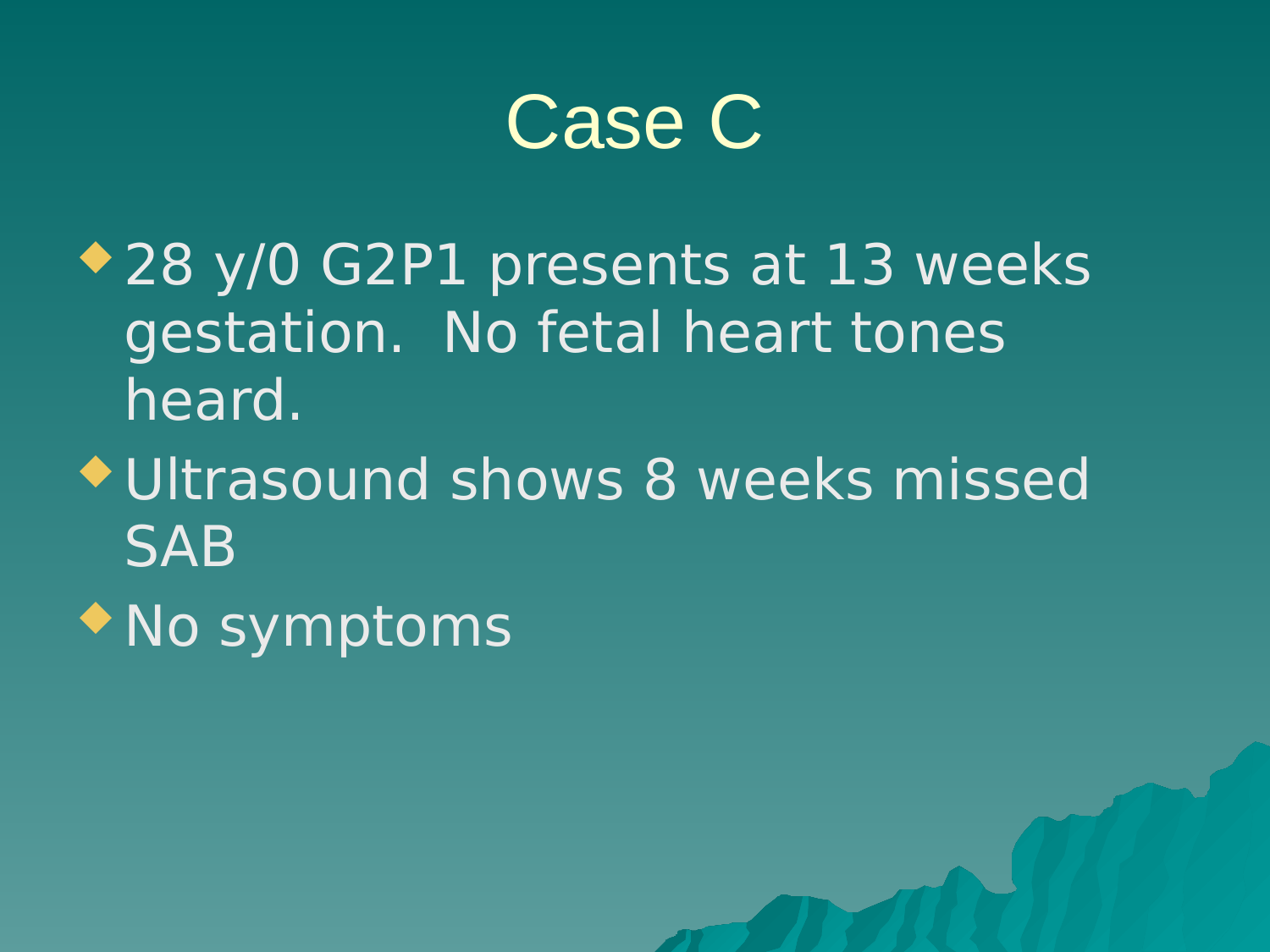

# Case C
28 y/0 G2P1 presents at 13 weeks gestation.  No fetal heart tones heard.
Ultrasound shows 8 weeks missed SAB
No symptoms